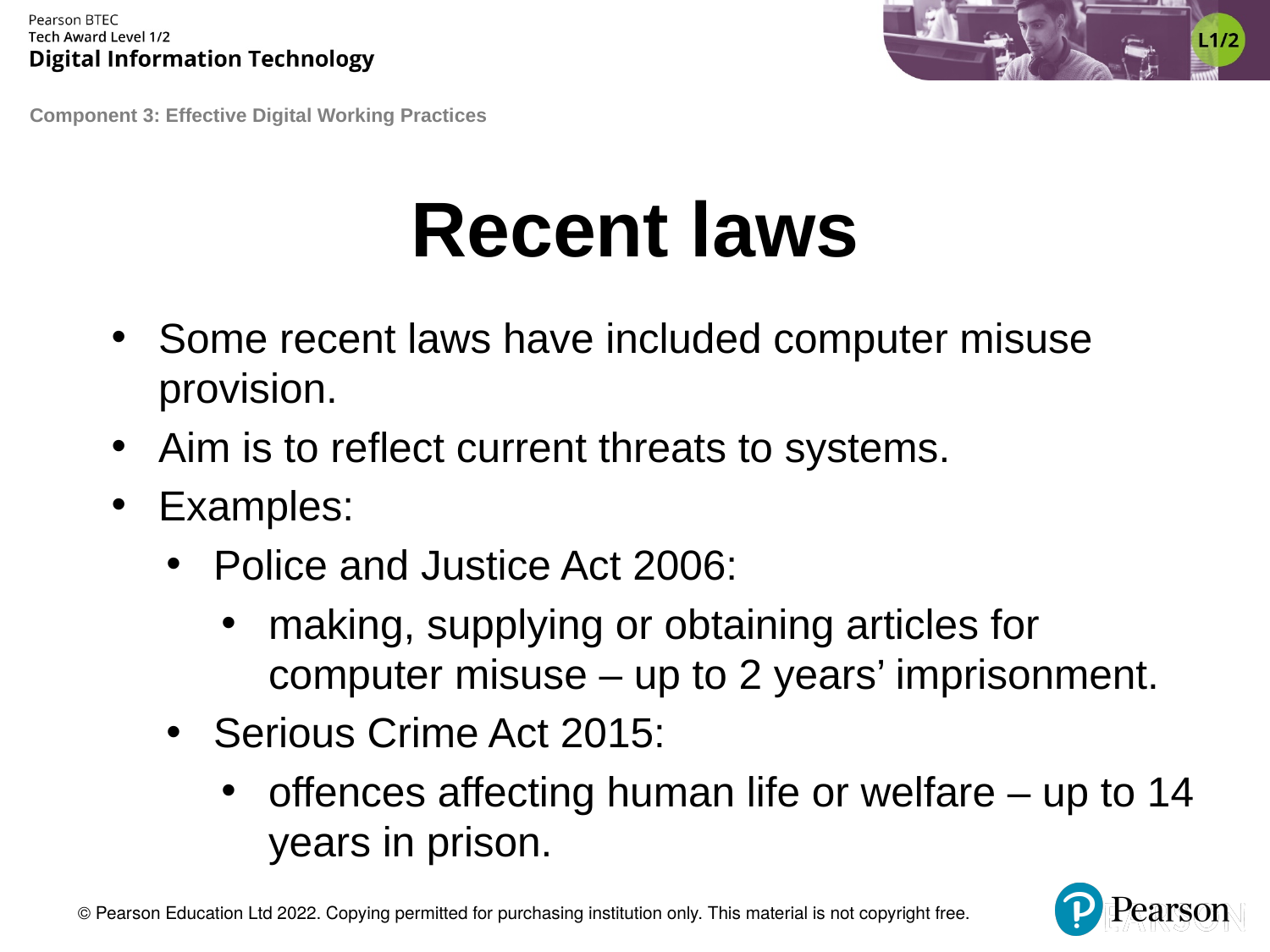

# Recent laws
Some recent laws have included computer misuse provision.
Aim is to reflect current threats to systems.
Examples:
Police and Justice Act 2006:
making, supplying or obtaining articles for computer misuse – up to 2 years’ imprisonment.
Serious Crime Act 2015:
offences affecting human life or welfare – up to 14 years in prison.
© Pearson Education Ltd 2022. Copying permitted for purchasing institution only. This material is not copyright free.